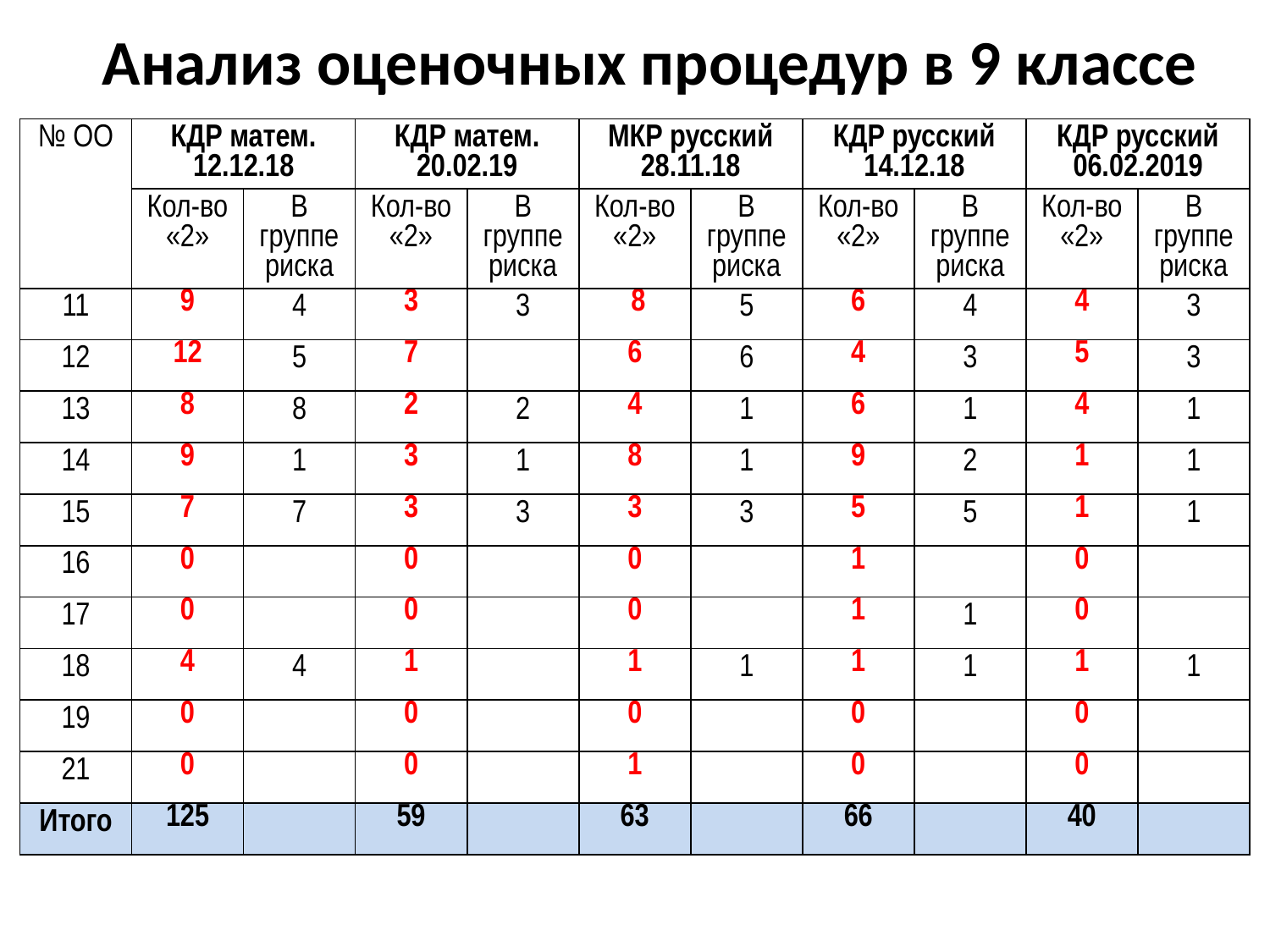

# Анализ оценочных процедур в 9 классе
| № ОО | КДР матем. 12.12.18 |  | КДР матем. 20.02.19 |  | МКР русский 28.11.18 |  | КДР русский 14.12.18 |  | КДР русский 06.02.2019 |  |
| --- | --- | --- | --- | --- | --- | --- | --- | --- | --- | --- |
|  | Кол-во «2» | В группе риска | Кол-во «2» | В группе риска | Кол-во «2» | В группе риска | Кол-во «2» | В группе риска | Кол-во «2» | В группе риска |
| 11 | 9 | 4 | 3 | 3 | 8 | 5 | 6 | 4 | 4 | 3 |
| 12 | 12 | 5 | 7 |  | 6 | 6 | 4 | 3 | 5 | 3 |
| 13 | 8 | 8 | 2 | 2 | 4 | 1 | 6 | 1 | 4 | 1 |
| 14 | 9 | 1 | 3 | 1 | 8 | 1 | 9 | 2 | 1 | 1 |
| 15 | 7 | 7 | 3 | 3 | 3 | 3 | 5 | 5 | 1 | 1 |
| 16 | 0 |  | 0 |  | 0 |  | 1 |  | 0 |  |
| 17 | 0 |  | 0 |  | 0 |  | 1 | 1 | 0 |  |
| 18 | 4 | 4 | 1 |  | 1 | 1 | 1 | 1 | 1 | 1 |
| 19 | 0 |  | 0 |  | 0 |  | 0 |  | 0 |  |
| 21 | 0 |  | 0 |  | 1 |  | 0 |  | 0 |  |
| Итого | 125 |  | 59 |  | 63 |  | 66 |  | 40 |  |